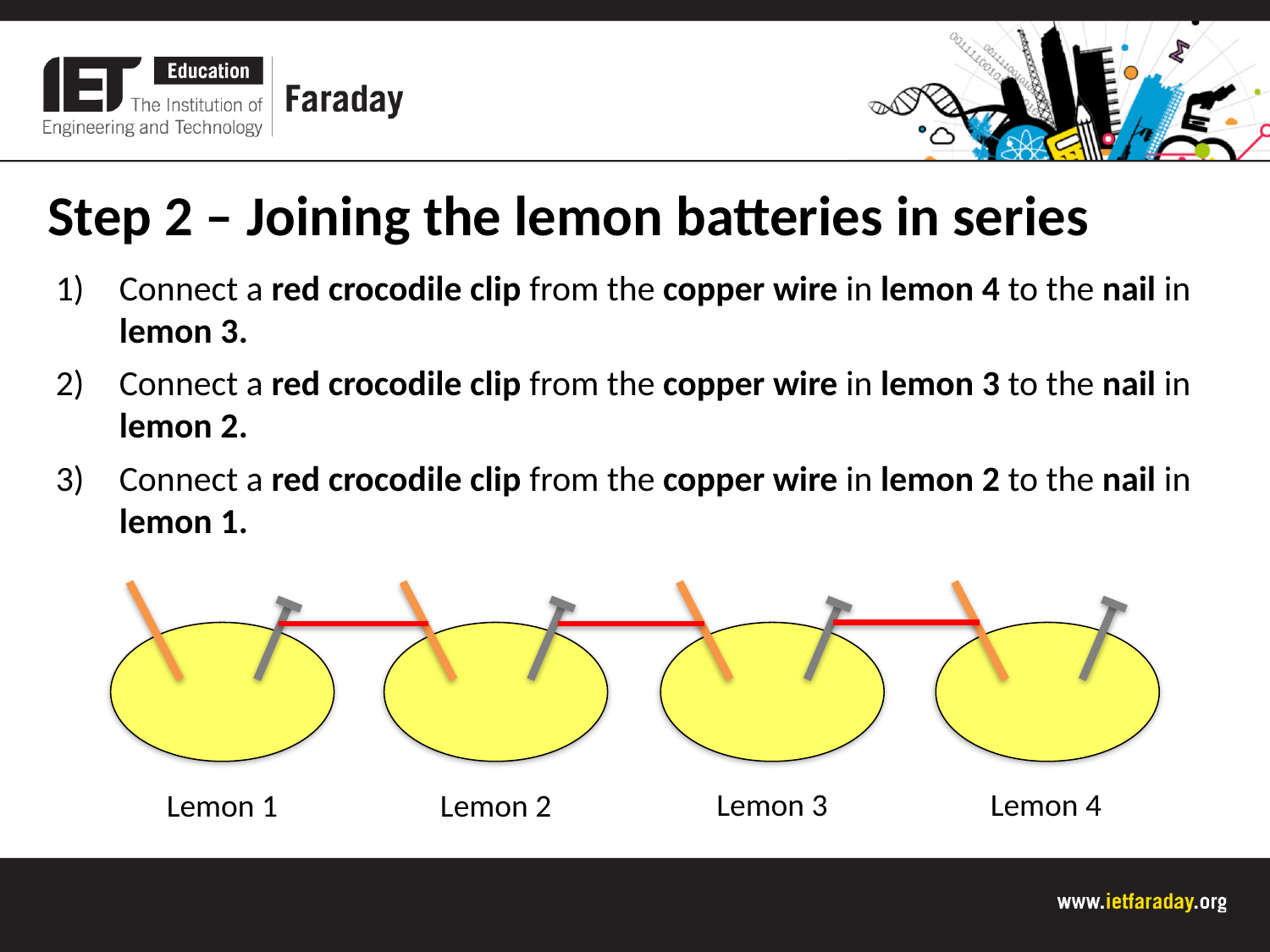

Step 2 – Joining the lemon batteries in series
Connect a red crocodile clip from the copper wire in lemon 4 to the nail in lemon 3.
Connect a red crocodile clip from the copper wire in lemon 3 to the nail in lemon 2.
Connect a red crocodile clip from the copper wire in lemon 2 to the nail in lemon 1.

Lemon 3
Lemon 4
Lemon 2
Lemon 1